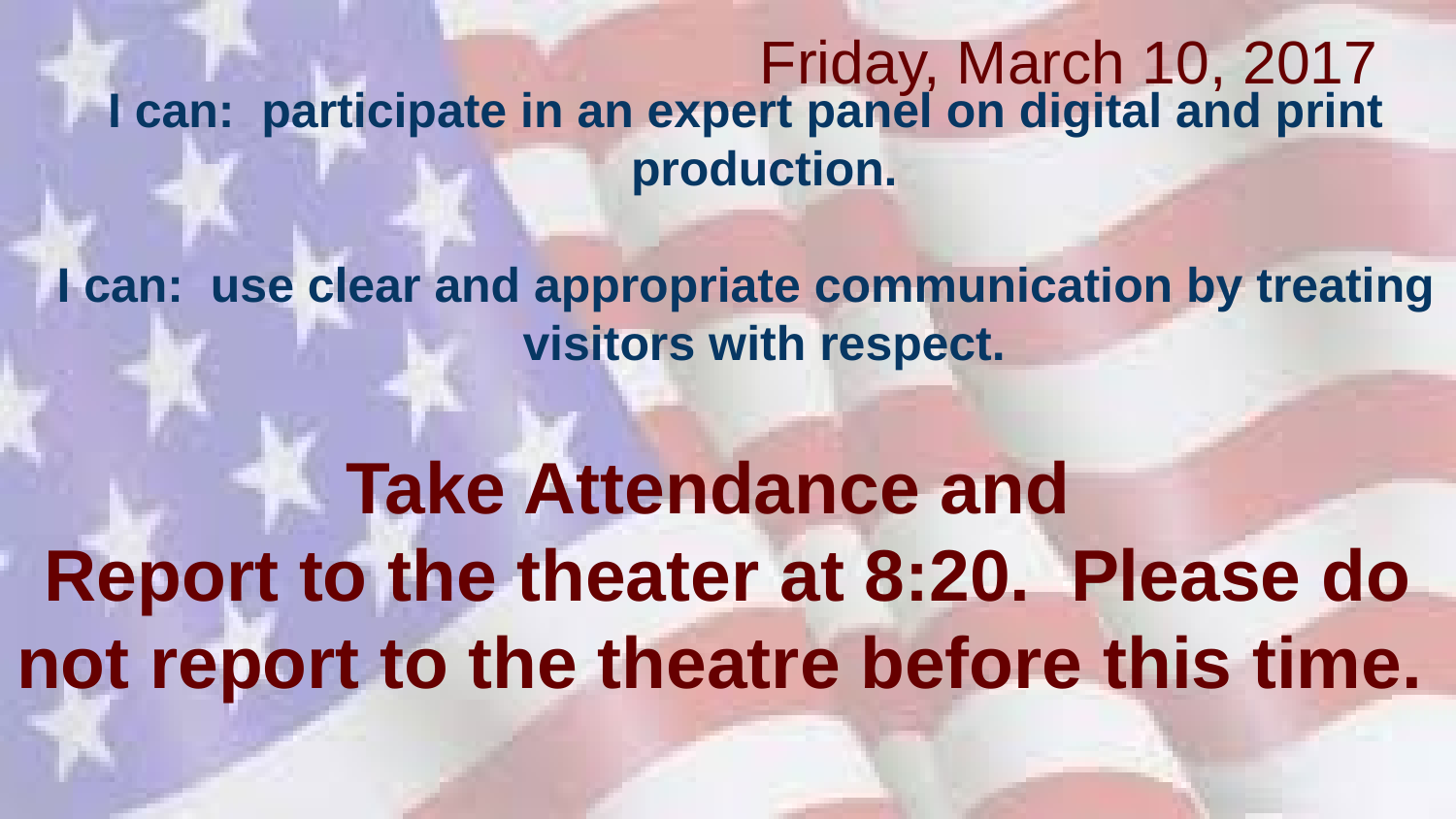

I can:  participate in an expert panel on digital and print production.

I can:  use clear and appropriate communication by treating visitors with respect.
# Friday, March 10, 2017

Take Attendance and
Report to the theater at 8:20.  Please do not report to the theatre before this time.